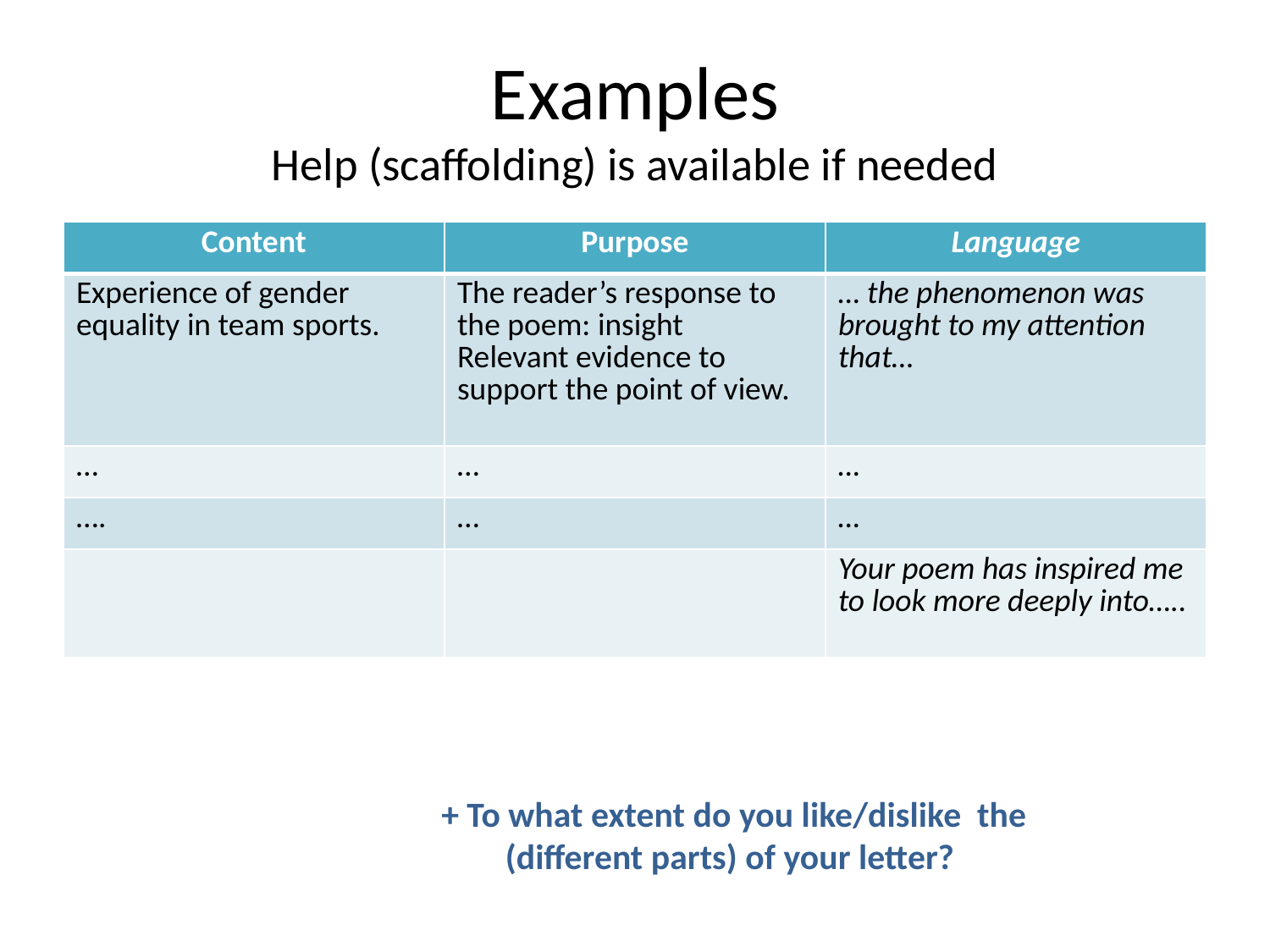

# Examples Help (scaffolding) is available if needed
| Content | Purpose | Language |
| --- | --- | --- |
| Experience of gender equality in team sports. | The reader’s response to the poem: insight Relevant evidence to support the point of view. | … the phenomenon was brought to my attention that… |
| … | … | … |
| …. | … | … |
|  |  | Your poem has inspired me to look more deeply into….. |
 + To what extent do you like/dislike  the (different parts) of your letter?